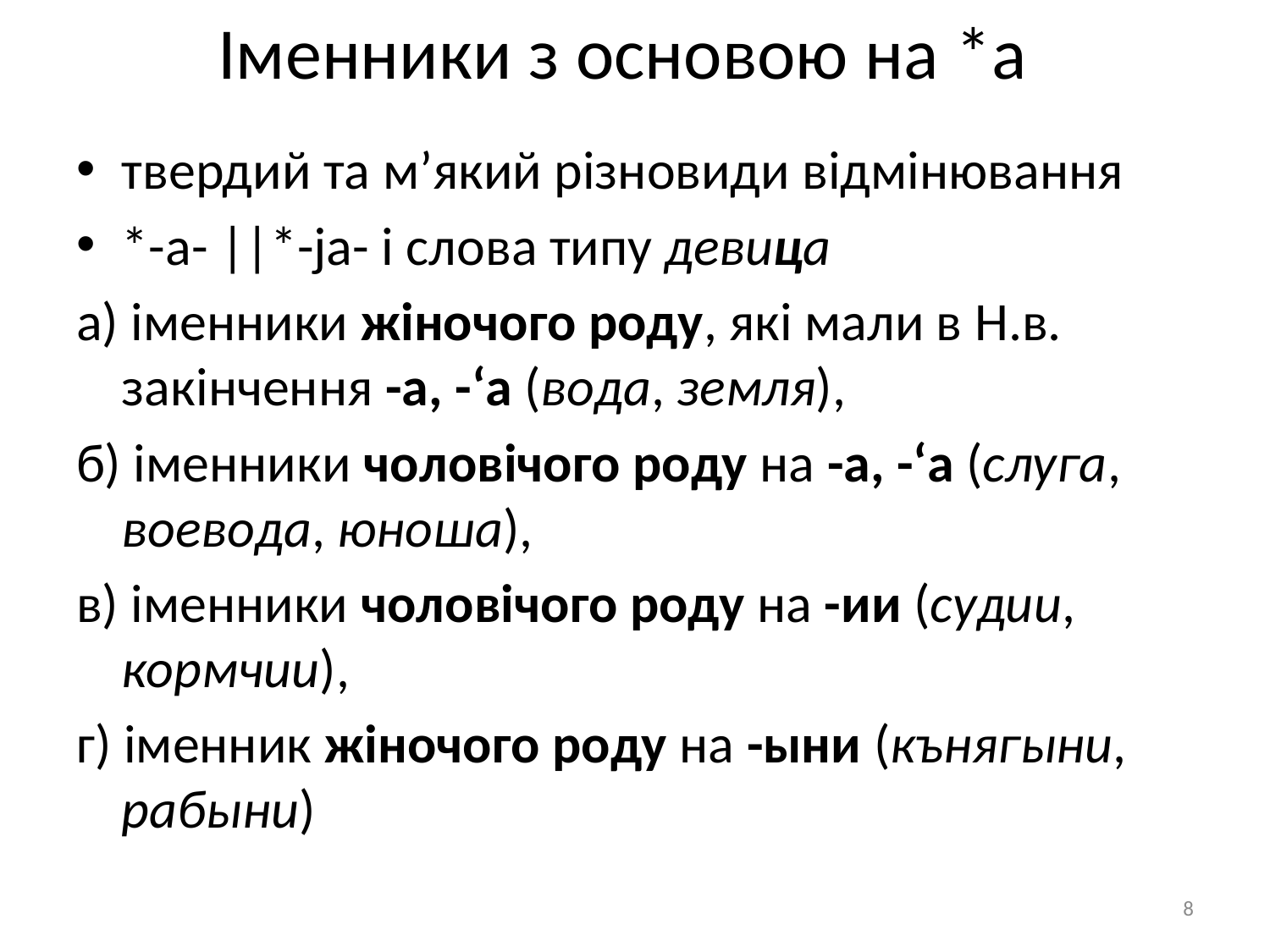

# Іменники з основою на *а
твердий та м’який різновиди відмінювання
*-a- ||*-ja- і слова типу девица
а) іменники жіночого роду, які мали в Н.в. закінчення -а, -‘a (вода, земля),
б) іменники чоловічого роду на -а, -‘a (слуга, воевода, юноша),
в) іменники чоловічого роду на -ии (судии, кормчии),
г) іменник жіночого роду на -ыни (кънягыни, рабыни)
8